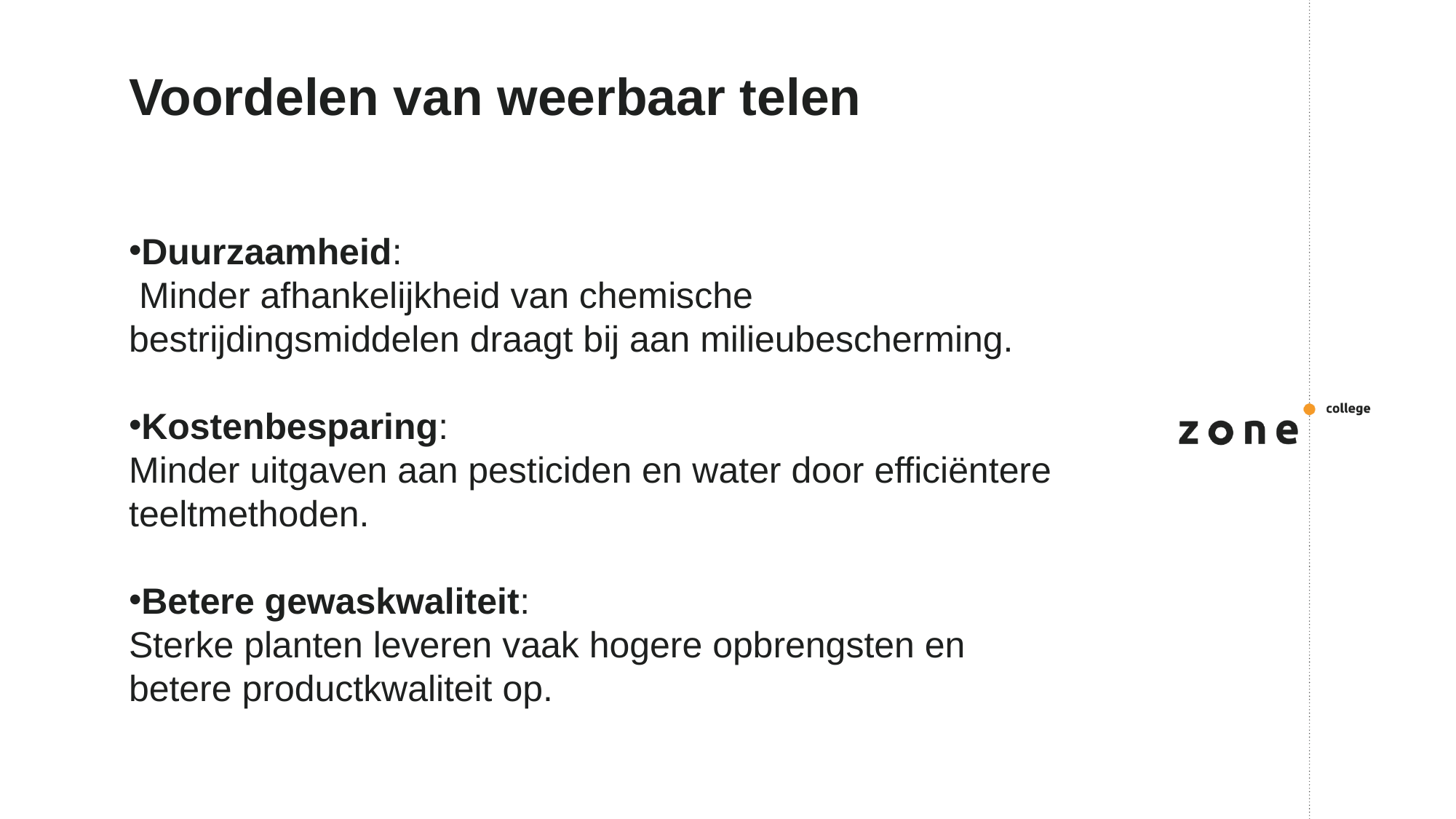

# Voordelen van weerbaar telen
Duurzaamheid:
 Minder afhankelijkheid van chemische bestrijdingsmiddelen draagt bij aan milieubescherming.

Kostenbesparing:
Minder uitgaven aan pesticiden en water door efficiëntere teeltmethoden.

Betere gewaskwaliteit:
Sterke planten leveren vaak hogere opbrengsten en betere productkwaliteit op.